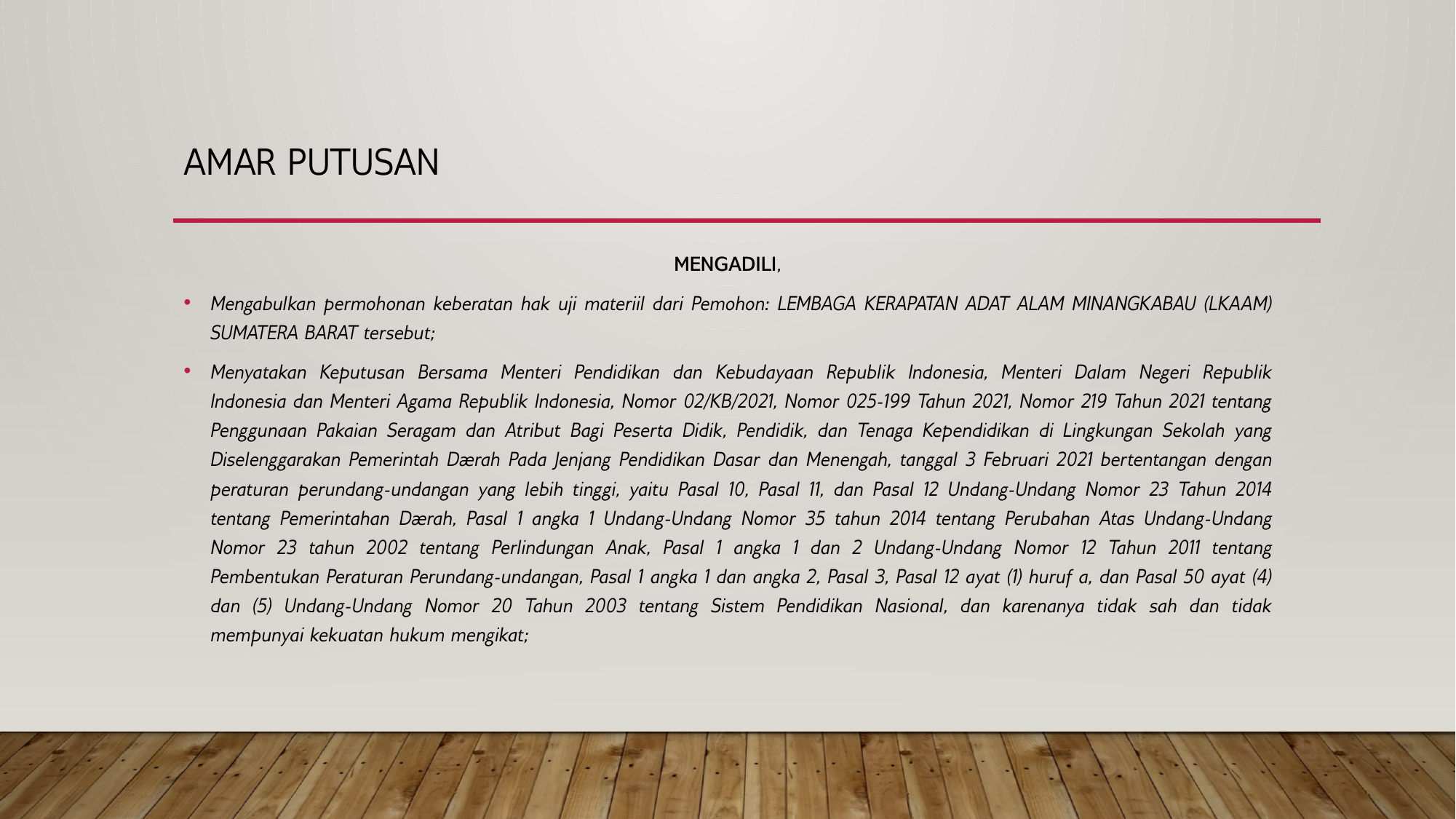

# Amar putusan
MENGADILI,
Mengabulkan permohonan keberatan hak uji materiil dari Pemohon: LEMBAGA KERAPATAN ADAT ALAM MINANGKABAU (LKAAM) SUMATERA BARAT tersebut;
Menyatakan Keputusan Bersama Menteri Pendidikan dan Kebudayaan Republik Indonesia, Menteri Dalam Negeri Republik Indonesia dan Menteri Agama Republik Indonesia, Nomor 02/KB/2021, Nomor 025-199 Tahun 2021, Nomor 219 Tahun 2021 tentang Penggunaan Pakaian Seragam dan Atribut Bagi Peserta Didik, Pendidik, dan Tenaga Kependidikan di Lingkungan Sekolah yang Diselenggarakan Pemerintah Daerah Pada Jenjang Pendidikan Dasar dan Menengah, tanggal 3 Februari 2021 bertentangan dengan peraturan perundang-undangan yang lebih tinggi, yaitu Pasal 10, Pasal 11, dan Pasal 12 Undang-Undang Nomor 23 Tahun 2014 tentang Pemerintahan Daerah, Pasal 1 angka 1 Undang-Undang Nomor 35 tahun 2014 tentang Perubahan Atas Undang-Undang Nomor 23 tahun 2002 tentang Perlindungan Anak, Pasal 1 angka 1 dan 2 Undang-Undang Nomor 12 Tahun 2011 tentang Pembentukan Peraturan Perundang-undangan, Pasal 1 angka 1 dan angka 2, Pasal 3, Pasal 12 ayat (1) huruf a, dan Pasal 50 ayat (4) dan (5) Undang-Undang Nomor 20 Tahun 2003 tentang Sistem Pendidikan Nasional, dan karenanya tidak sah dan tidak mempunyai kekuatan hukum mengikat;